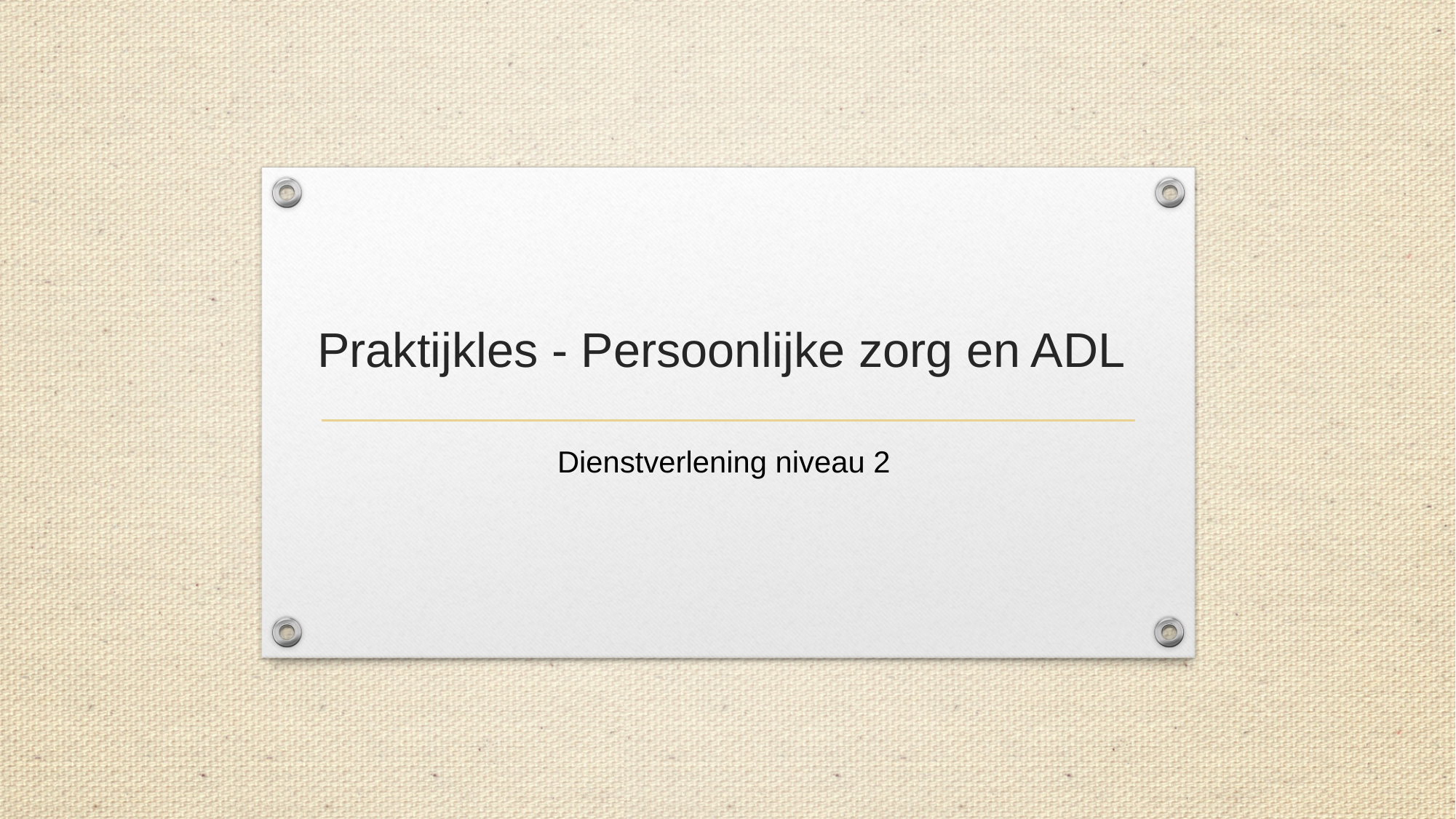

# Praktijkles - Persoonlijke zorg en ADL
Dienstverlening niveau 2